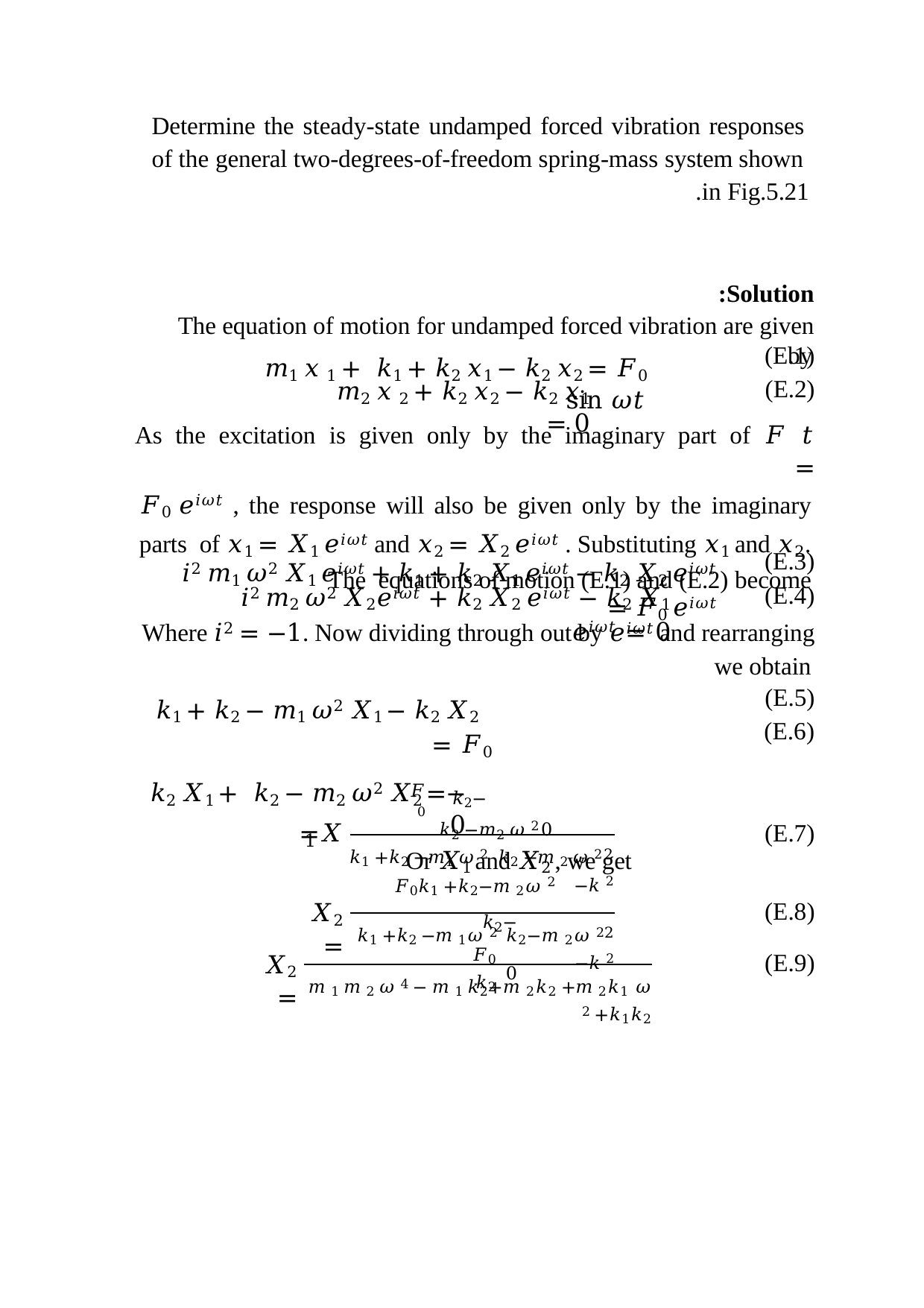

Determine the steady-state undamped forced vibration responses  of the general two-degrees-of-freedom spring-mass system shown  in Fig.5.21.

Solution:
The equation of motion for undamped forced vibration are given by
(E.1)
(E.2)
𝑚1 𝑥 1 + 𝑘1 + 𝑘2 𝑥1 − 𝑘2 𝑥2 = 𝐹0 sin 𝜔𝑡
𝑚2 𝑥 2 + 𝑘2 𝑥2 − 𝑘2 𝑥1 = 0
As the excitation is given only by the imaginary part of 𝐹 𝑡 =
𝐹0 𝑒𝑖𝜔𝑡 , the response will also be given only by the imaginary parts  of 𝑥1 = 𝑋1 𝑒𝑖𝜔𝑡 and 𝑥2 = 𝑋2 𝑒𝑖𝜔𝑡 . Substituting 𝑥1 and 𝑥2. The  equations of motion (E.1) and (E.2) become
(E.3)
(E.4)
𝑖2 𝑚1 𝜔2 𝑋1 𝑒𝑖𝜔𝑡 + 𝑘1 + 𝑘2 𝑋1 𝑒𝑖𝜔𝑡 − 𝑘2 𝑋2 𝑒𝑖𝜔𝑡 = 𝐹0 𝑒𝑖𝜔𝑡
𝑖2 𝑚2 𝜔2 𝑋2𝑒𝑖𝜔𝑡 + 𝑘2 𝑋2 𝑒𝑖𝜔𝑡 − 𝑘2 𝑋1 𝑒𝑖𝜔𝑡 = 0
Where 𝑖2 = −1. Now dividing through out by 𝑒𝑖𝜔𝑡 and rearranging  we obtain
 𝑘1 + 𝑘2 − 𝑚1 𝜔2 𝑋1 − 𝑘2 𝑋2 = 𝐹0
−𝑘2 𝑋1 + 𝑘2 − 𝑚2 𝜔2 𝑋2 = 0
Or 𝑋1 and 𝑋2 , we get
(E.5)
(E.6)
−𝑘2
0	𝑘2 −𝑚2 𝜔 2
𝐹0

𝑋	=
(E.7)
1

 𝑘1 +𝑘2 −𝑚1 𝜔 2 𝑘2 −𝑚 2 𝜔 2 −𝑘 2
2
  𝑘1 +𝑘2−𝑚 2𝜔 2	𝐹0
−𝑘2	0
𝑋2 =
(E.8)
(E.9)

 𝑘1 +𝑘2 −𝑚 1𝜔 2 𝑘2−𝑚 2𝜔 2 −𝑘 2
2
𝐹0 𝑘2
𝑋2 =

𝑚 1 𝑚 2 𝜔 4 − 𝑚 1 𝑘2+𝑚 2𝑘2 +𝑚 2𝑘1 𝜔 2 +𝑘1𝑘2